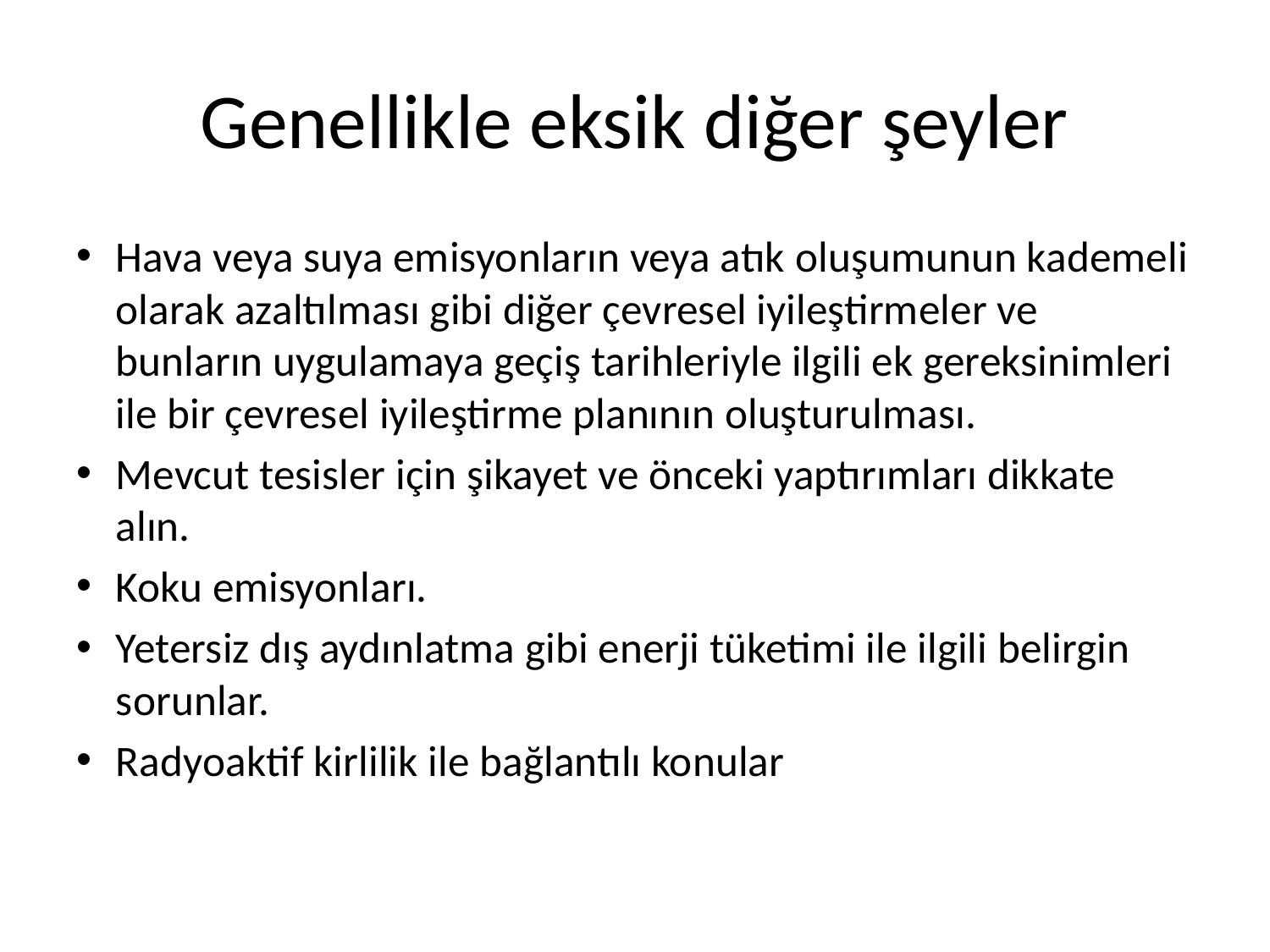

# Genellikle eksik diğer şeyler
Hava veya suya emisyonların veya atık oluşumunun kademeli olarak azaltılması gibi diğer çevresel iyileştirmeler ve bunların uygulamaya geçiş tarihleriyle ilgili ek gereksinimleri ile bir çevresel iyileştirme planının oluşturulması.
Mevcut tesisler için şikayet ve önceki yaptırımları dikkate alın.
Koku emisyonları.
Yetersiz dış aydınlatma gibi enerji tüketimi ile ilgili belirgin sorunlar.
Radyoaktif kirlilik ile bağlantılı konular